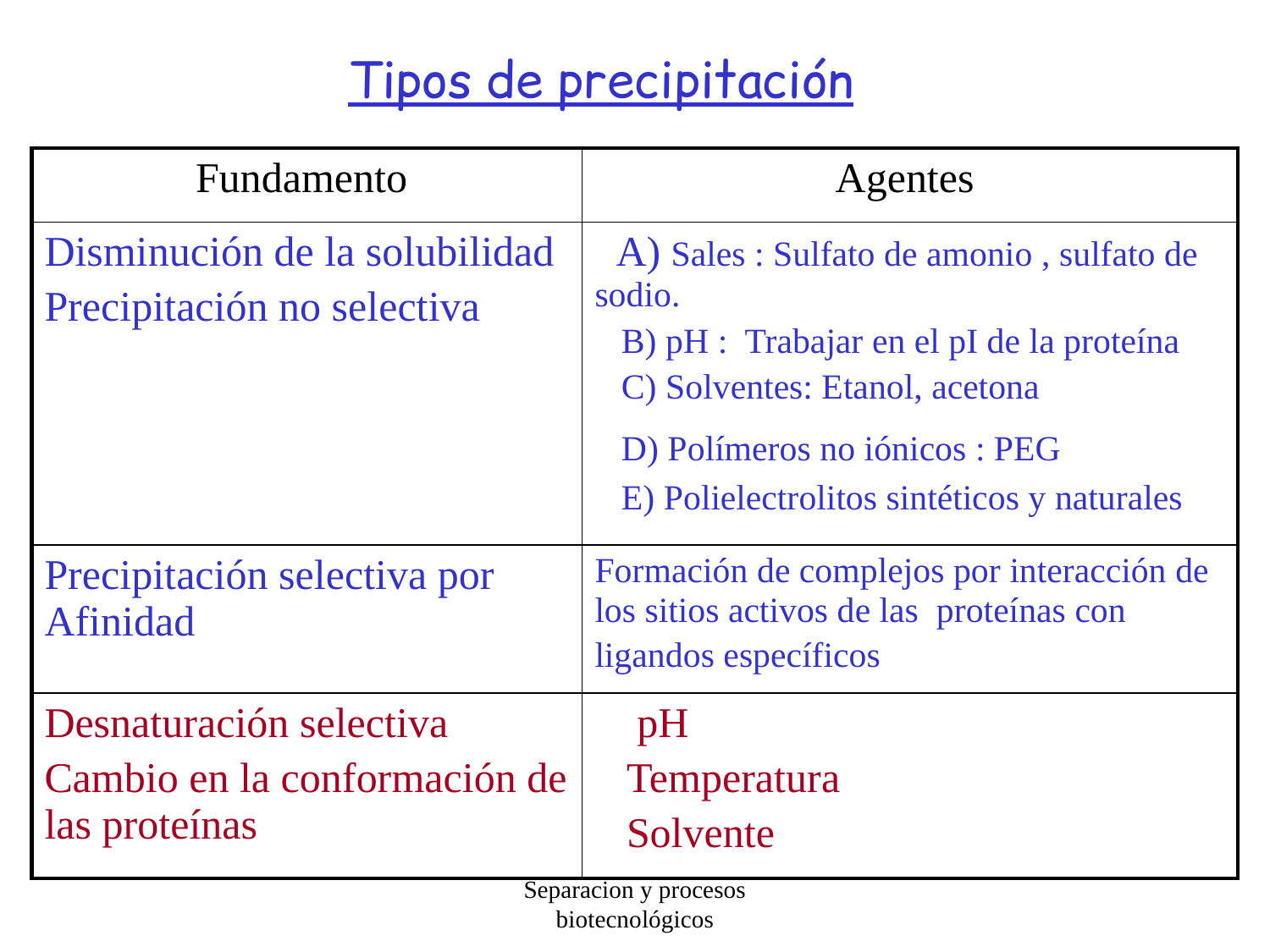

Tipos de precipitación
| Fundamento | Agentes |
| --- | --- |
| Disminución de la solubilidad Precipitación no selectiva | A) Sales : Sulfato de amonio , sulfato de sodio. B) pH : Trabajar en el pI de la proteína C) Solventes: Etanol, acetona D) Polímeros no iónicos : PEG E) Polielectrolitos sintéticos y naturales |
| Precipitación selectiva por Afinidad | Formación de complejos por interacción de los sitios activos de las proteínas con ligandos específicos |
| Desnaturación selectiva Cambio en la conformación de las proteínas | pH Temperatura Solvente |

Separacion y procesos biotecnológicos